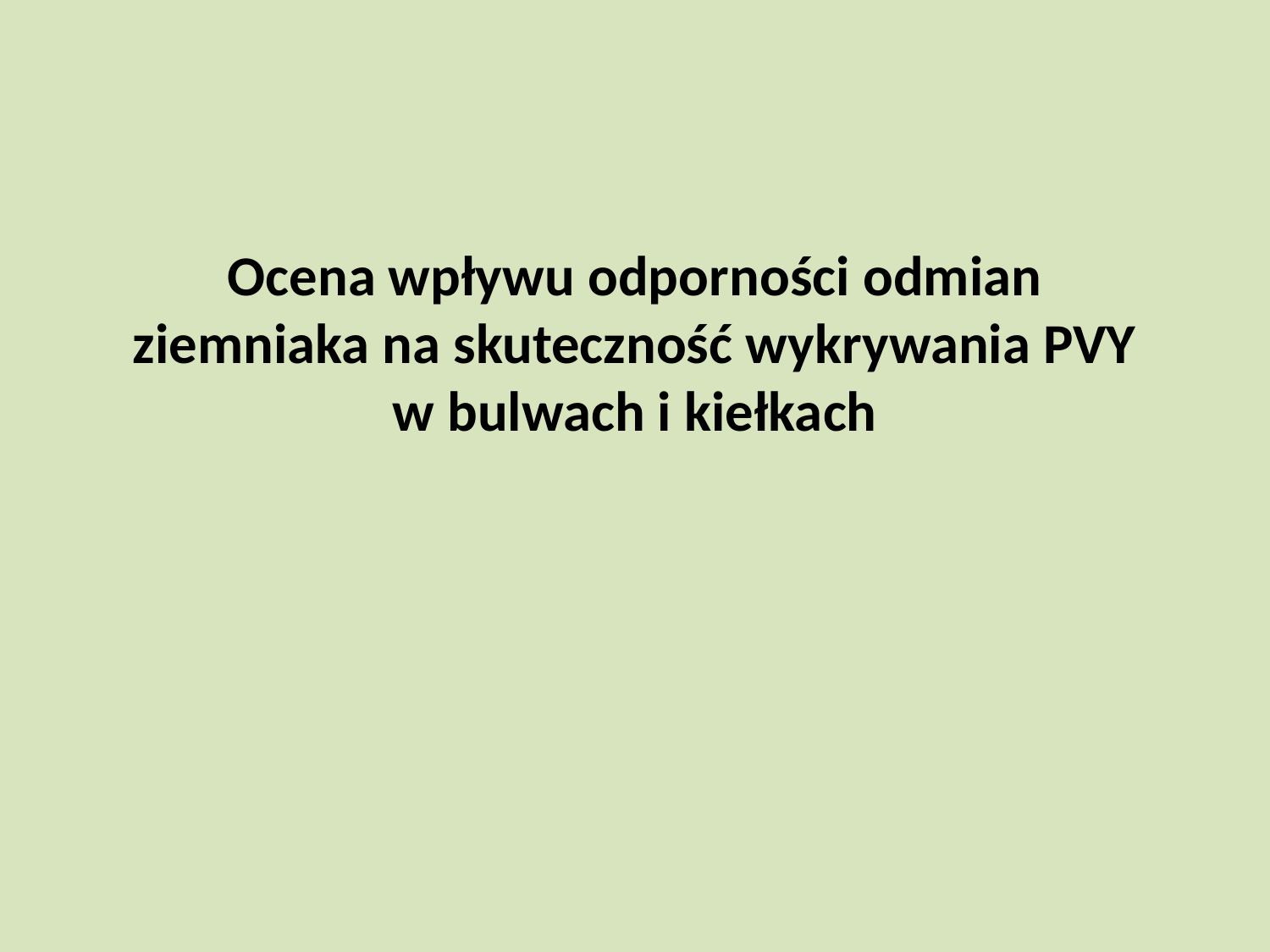

# Ocena wpływu odporności odmian ziemniaka na skuteczność wykrywania PVY w bulwach i kiełkach